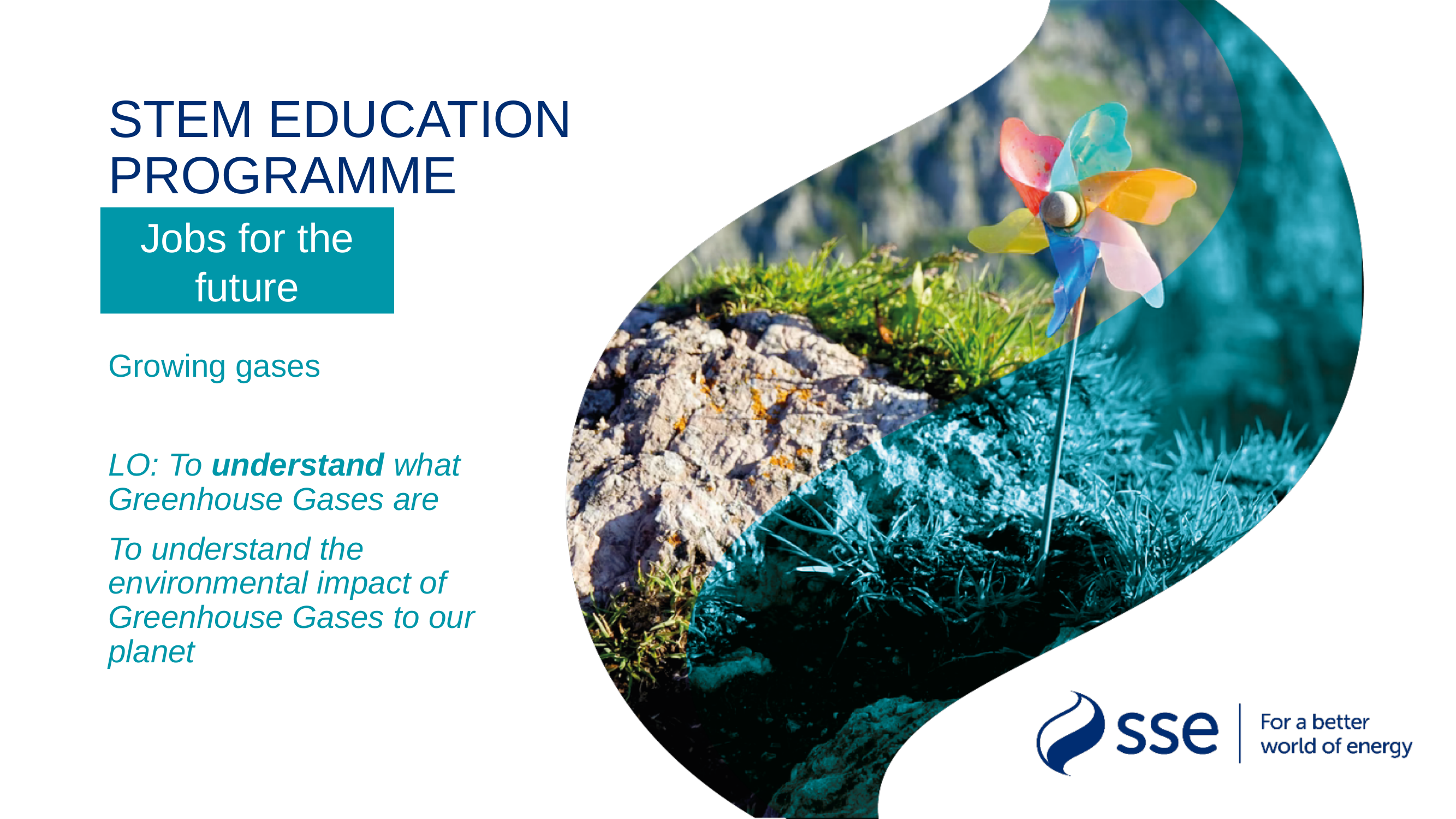

STEM EDUCATION PROGRAMME

Jobs for the future
Growing gases

LO: To understand what Greenhouse Gases are
To understand the environmental impact of Greenhouse Gases to our planet